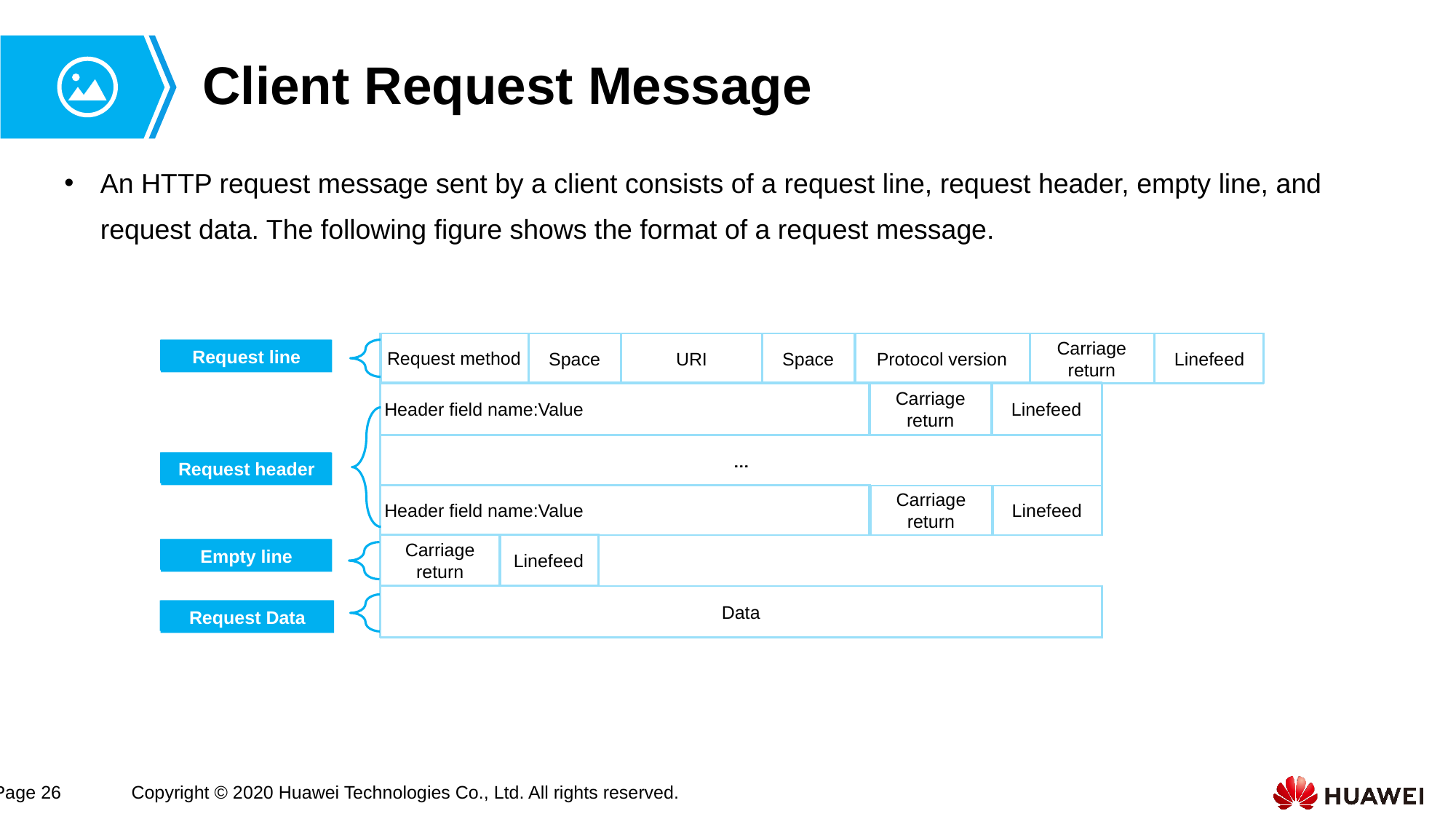

# Client Request Message
An HTTP request message sent by a client consists of a request line, request header, empty line, and request data. The following figure shows the format of a request message.
URI

Linefeed

Space

...

Carriage return

Request method
Protocol version
Space
Request line
Request header
Empty line
Request Data

Request line
Request header
Empty line
Request Data
Header field name:Value
Carriage return
Linefeed

...
Header field name:Value
Carriage return
Linefeed
Carriage return
Linefeed

Data